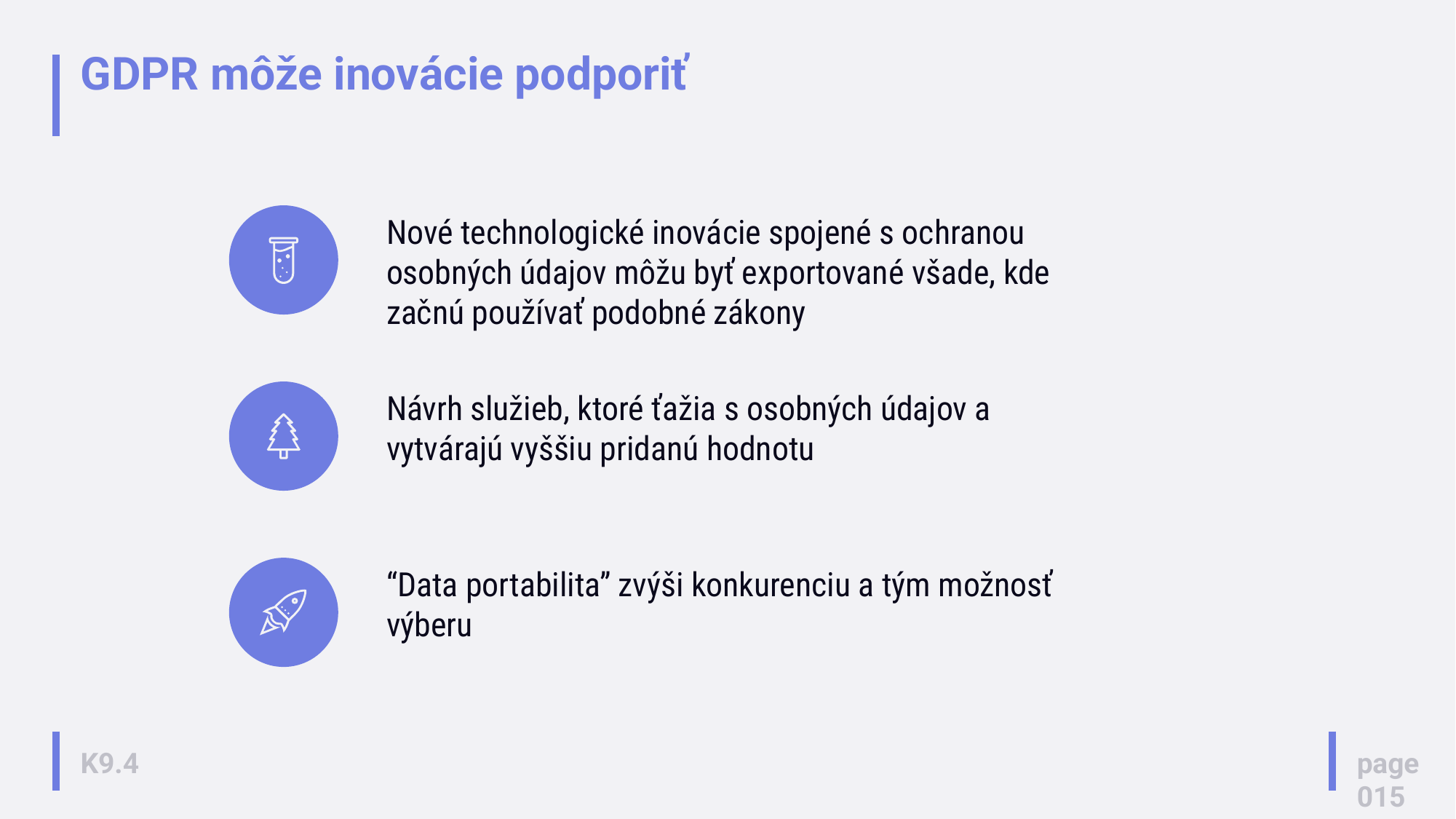

# GDPR môže inovácie podporiť

Nové technologické inovácie spojené s ochranou osobných údajov môžu byť exportované všade, kde začnú používať podobné zákony

Návrh služieb, ktoré ťažia s osobných údajov a vytvárajú vyššiu pridanú hodnotu

“Data portabilita” zvýši konkurenciu a tým možnosť výberu
page
015